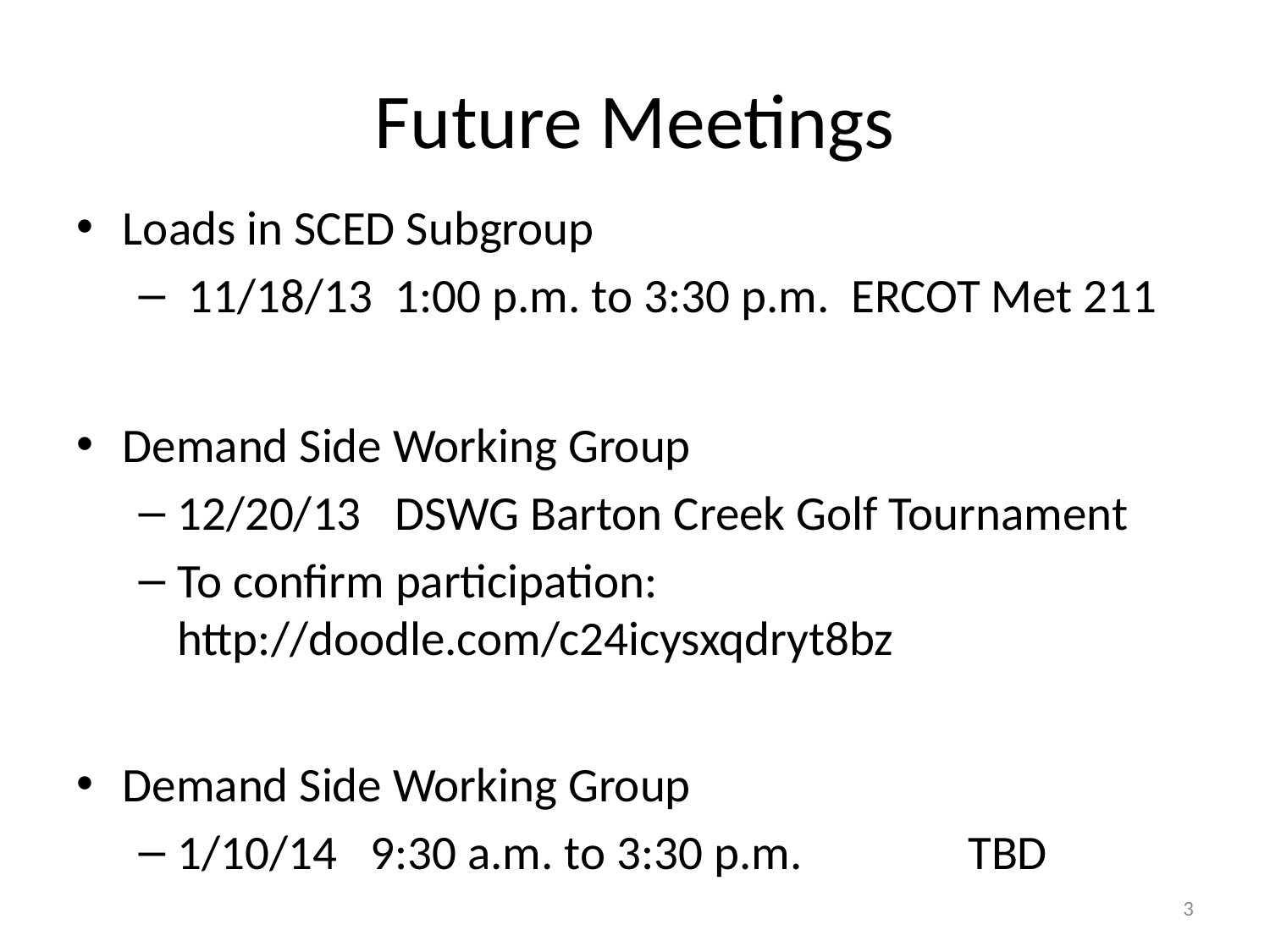

# Future Meetings
Loads in SCED Subgroup
 11/18/13  1:00 p.m. to 3:30 p.m.  ERCOT Met 211

Demand Side Working Group
12/20/13   DSWG Barton Creek Golf Tournament
To confirm participation: http://doodle.com/c24icysxqdryt8bz

Demand Side Working Group
1/10/14   9:30 a.m. to 3:30 p.m.	    TBD

3